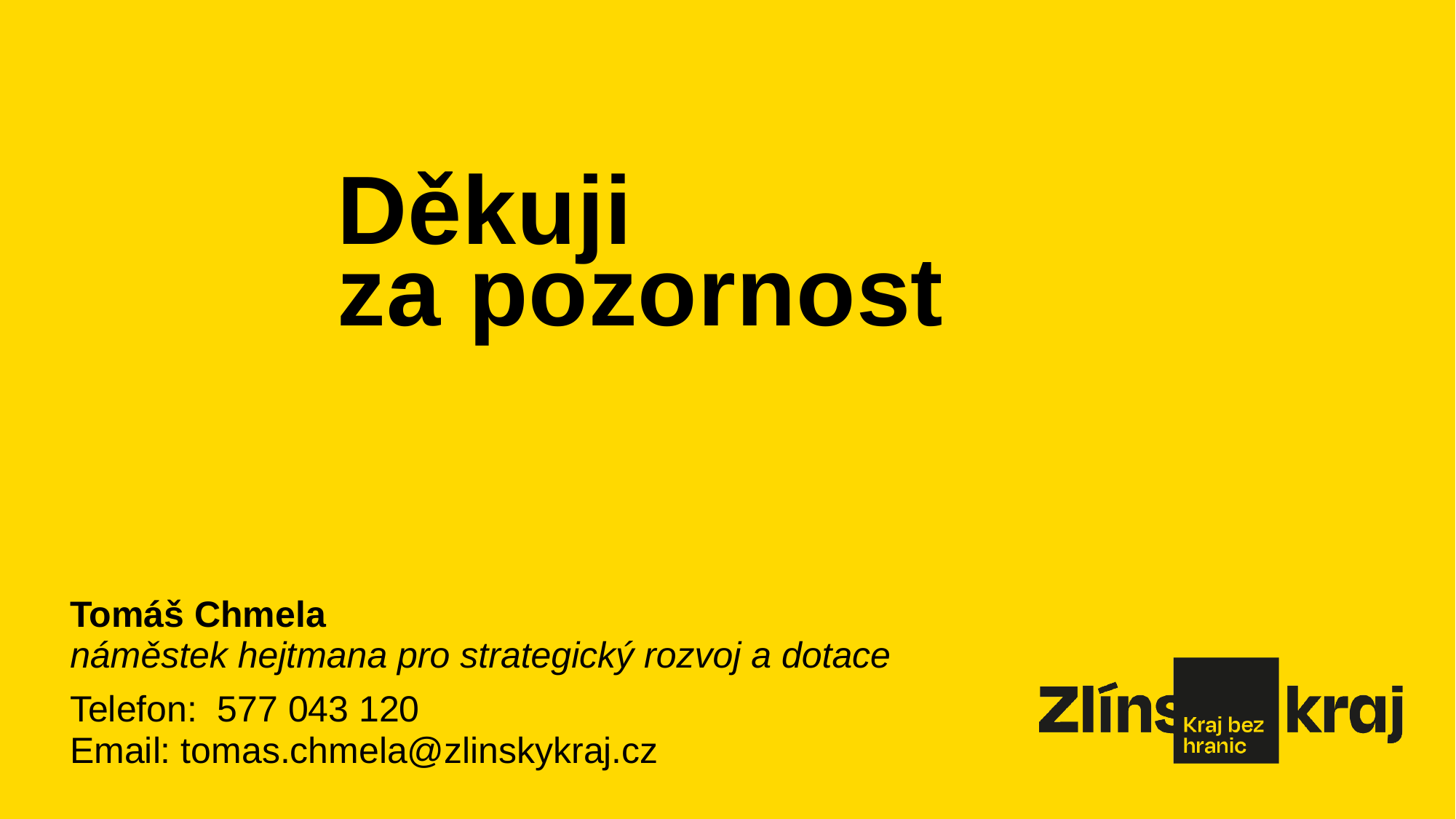

# Děkuji za pozornost
Tomáš Chmela
náměstek hejtmana pro strategický rozvoj a dotace
Telefon:  577 043 120
Email: tomas.chmela@zlinskykraj.cz